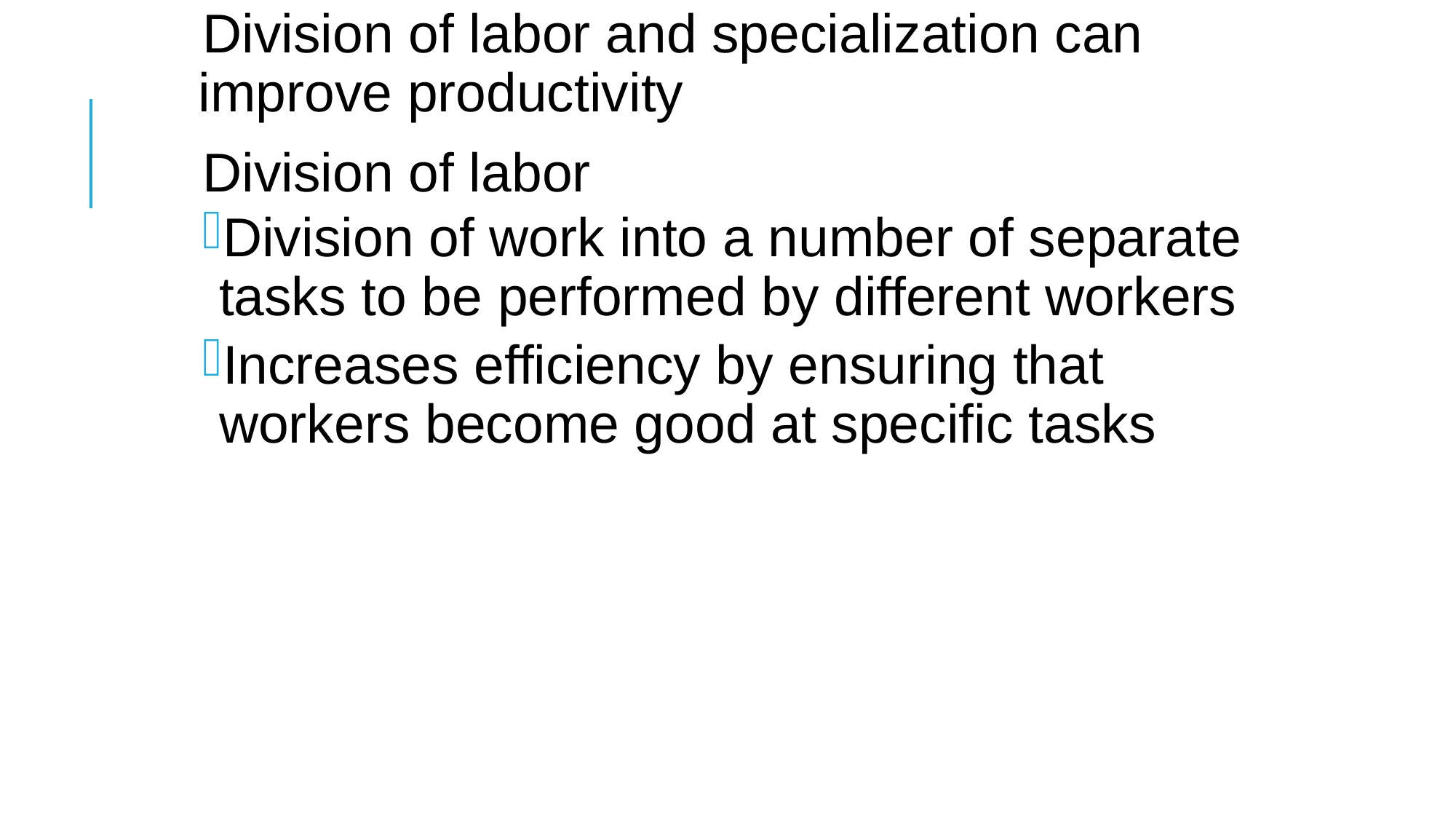

Division of labor and specialization can improve productivity
Division of labor
Division of work into a number of separate tasks to be performed by different workers
Increases efficiency by ensuring that workers become good at specific tasks